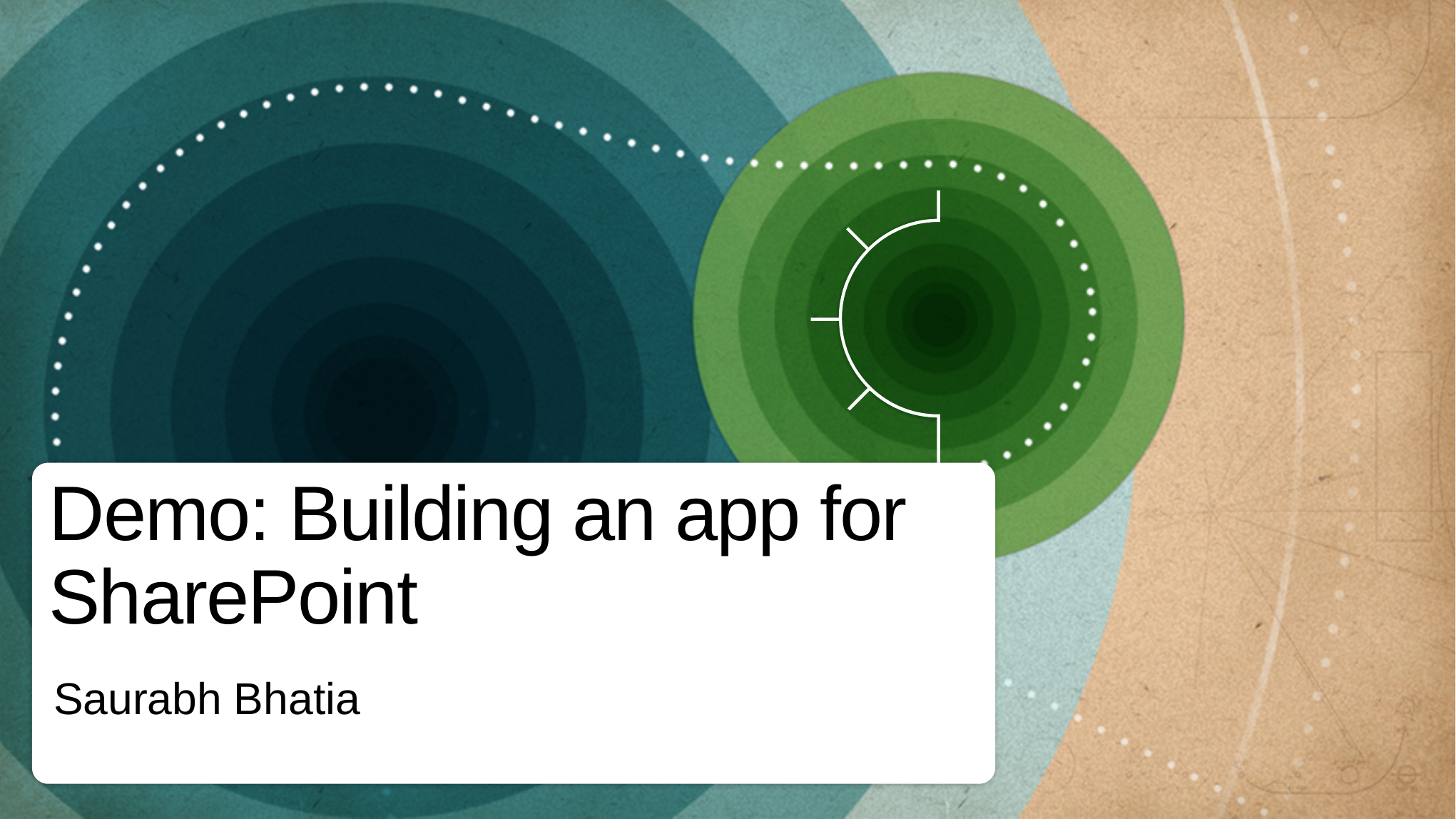

# Demo: Building an app for SharePoint
Saurabh Bhatia